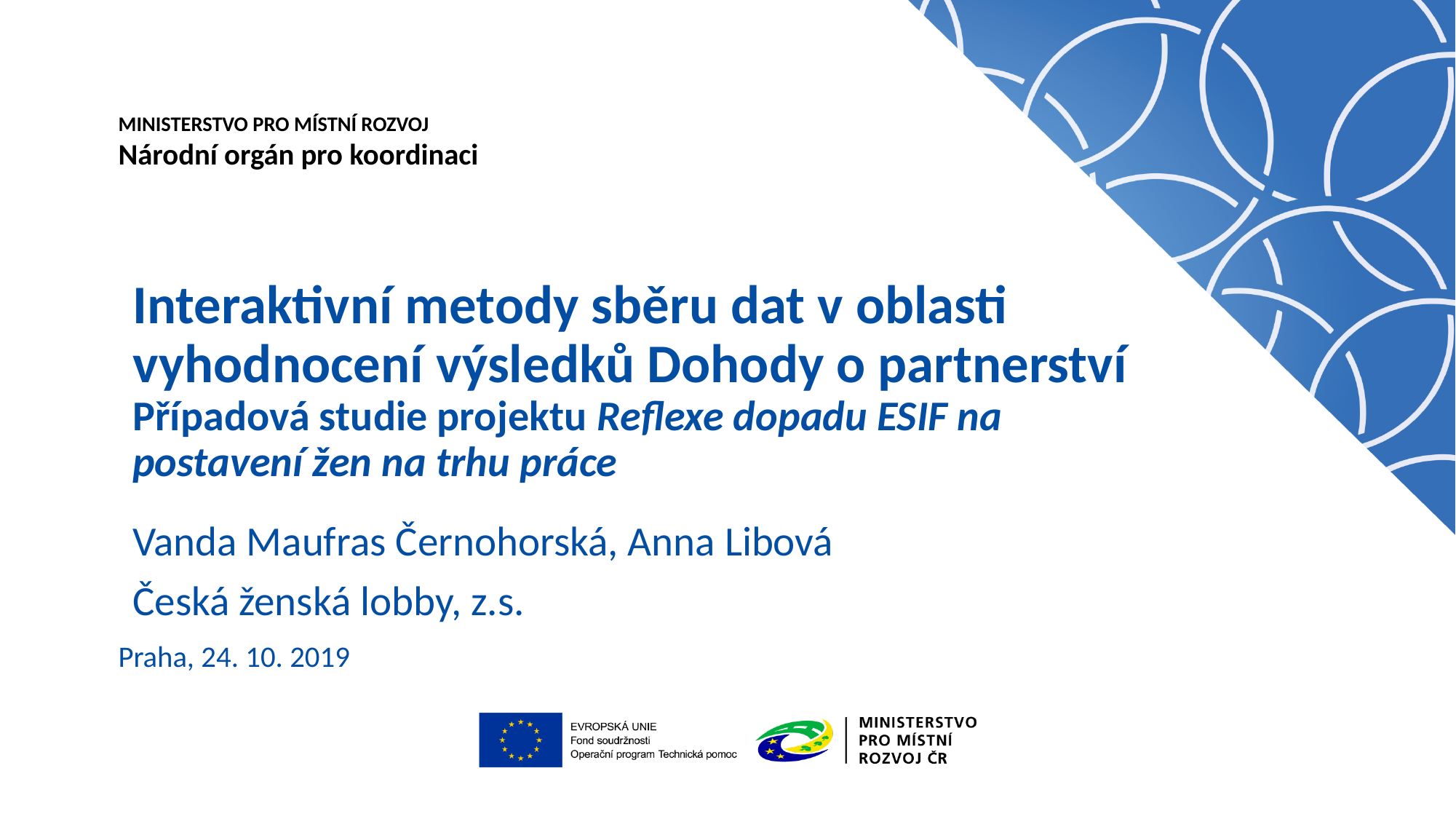

# Interaktivní metody sběru dat v oblasti vyhodnocení výsledků Dohody o partnerství Případová studie projektu Reflexe dopadu ESIF na postavení žen na trhu práce
Vanda Maufras Černohorská, Anna Libová
Česká ženská lobby, z.s.
Praha, 24. 10. 2019